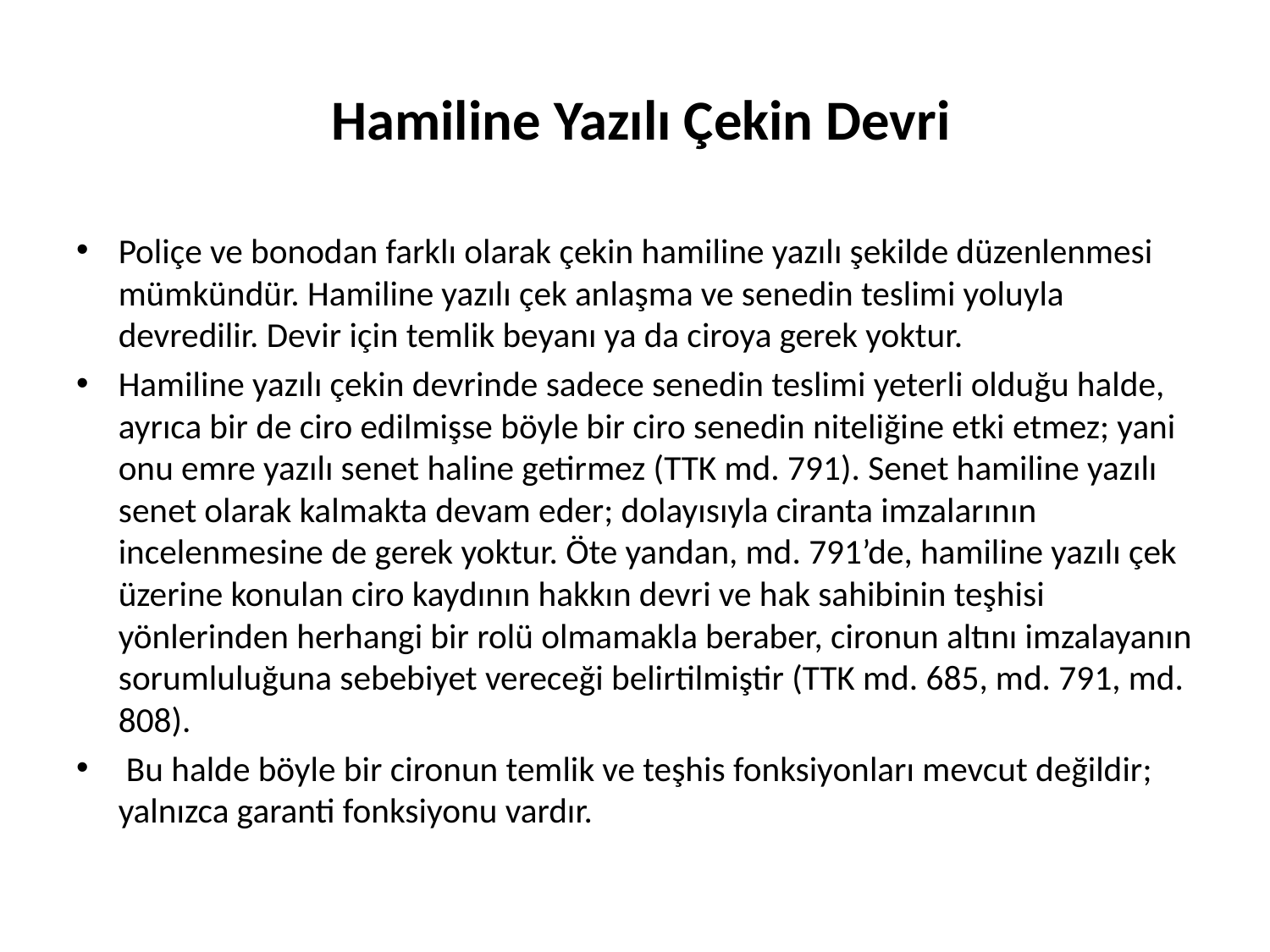

# Hamiline Yazılı Çekin Devri
Poliçe ve bonodan farklı olarak çekin hamiline yazılı şekilde düzenlenmesi mümkündür. Hamiline yazılı çek anlaşma ve senedin teslimi yoluyla devredilir. Devir için temlik beyanı ya da ciroya gerek yoktur.
Hamiline yazılı çekin devrinde sadece senedin teslimi yeterli olduğu halde, ayrıca bir de ciro edilmişse böyle bir ciro senedin niteliğine etki etmez; yani onu emre yazılı senet haline getirmez (TTK md. 791). Senet hamiline yazılı senet olarak kalmakta devam eder; dolayısıyla ciranta imzalarının incelenmesine de gerek yoktur. Öte yandan, md. 791’de, hamiline yazılı çek üzerine konulan ciro kaydının hakkın devri ve hak sahibinin teşhisi yönlerinden herhangi bir rolü olmamakla beraber, cironun altını imzalayanın sorumluluğuna sebebiyet vereceği belirtilmiştir (TTK md. 685, md. 791, md. 808).
 Bu halde böyle bir cironun temlik ve teşhis fonksiyonları mevcut değildir; yalnızca garanti fonksiyonu vardır.